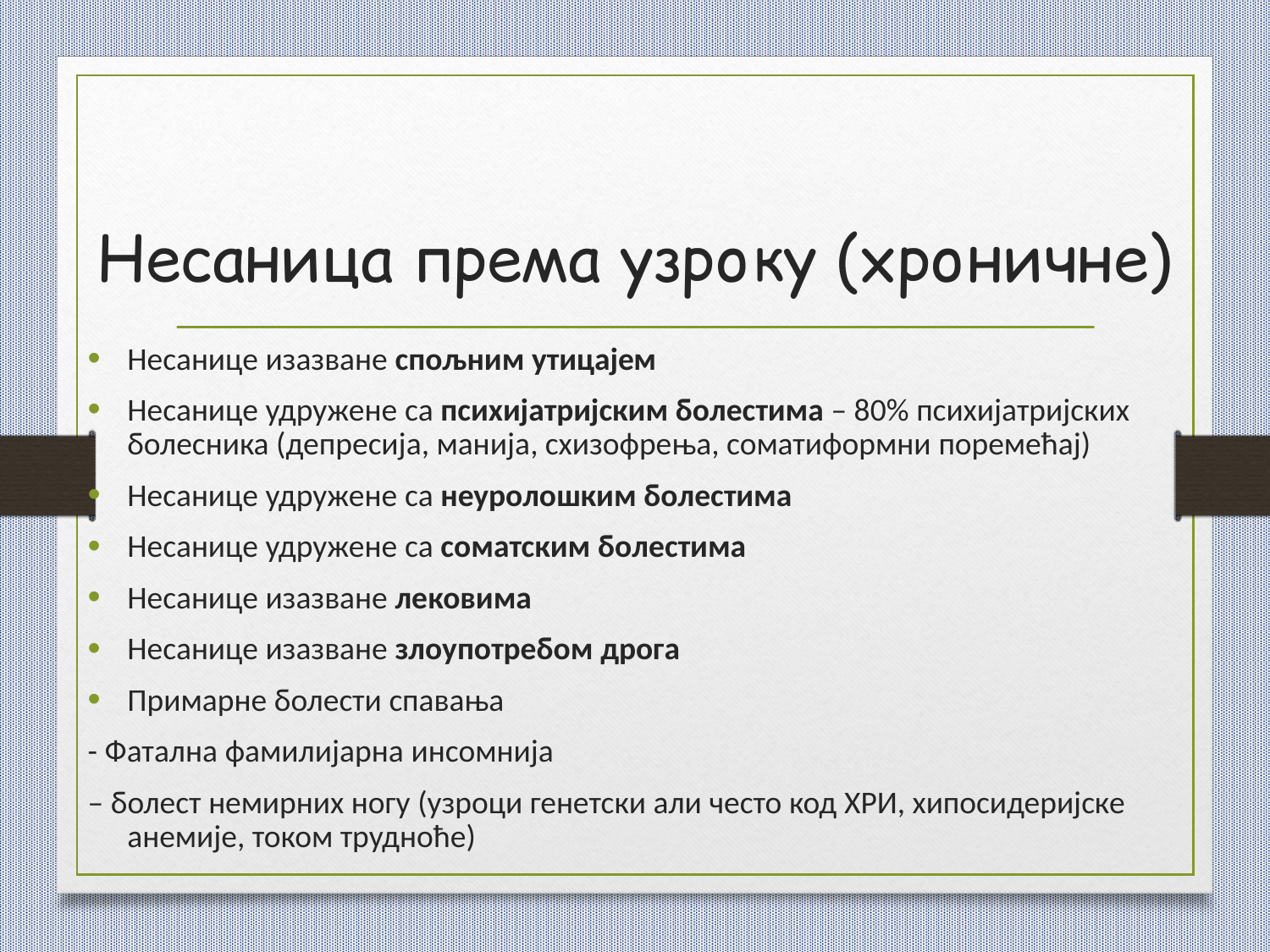

# Несаница према узроку (хроничне)
Несанице изазване спољним утицајем
Несанице удружене са психијатријским болестима – 80% психијатријских болесника (депресија, манија, схизофрења, соматиформни поремећај)
Несанице удружене са неуролошким болестима
Несанице удружене са соматским болестима
Несанице изазване лековима
Несанице изазване злоупотребом дрога
Примарне болести спавања
- Фатална фамилијарна инсомнија
– болест немирних ногу (узроци генетски али често код ХРИ, хипосидеријске анемије, током трудноће)